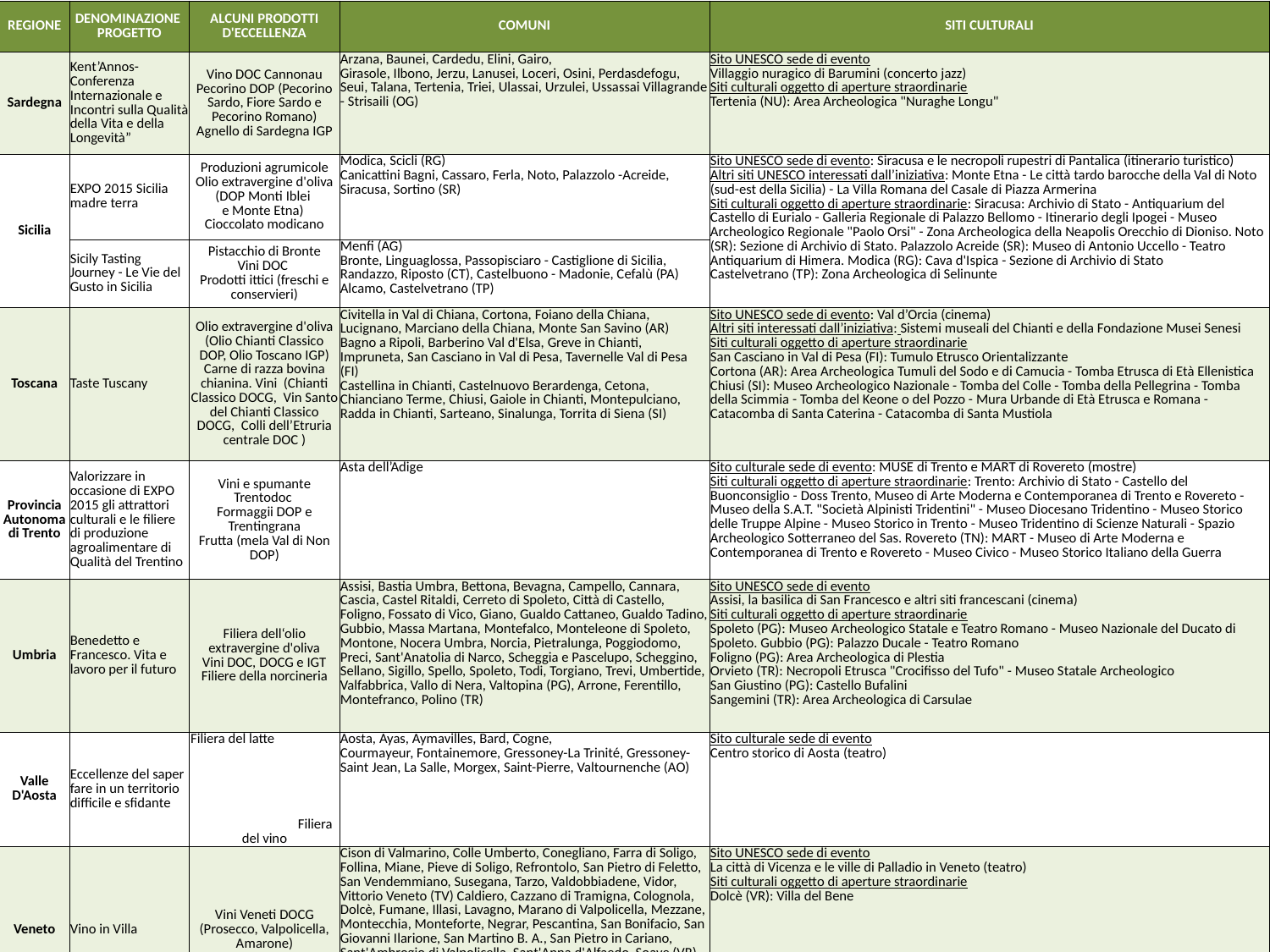

| REGIONE | DENOMINAZIONE PROGETTO | ALCUNI PRODOTTI D'ECCELLENZA | COMUNI | SITI CULTURALI |
| --- | --- | --- | --- | --- |
| Sardegna | Kent’Annos-Conferenza Internazionale e Incontri sulla Qualità della Vita e della Longevità” | Vino DOC Cannonau Pecorino DOP (Pecorino Sardo, Fiore Sardo e Pecorino Romano) Agnello di Sardegna IGP | Arzana, Baunei, Cardedu, Elini, Gairo, Girasole, Ilbono, Jerzu, Lanusei, Loceri, Osini, Perdasdefogu, Seui, Talana, Tertenia, Triei, Ulassai, Urzulei, Ussassai Villagrande - Strisaili (OG) | Sito UNESCO sede di evento Villaggio nuragico di Barumini (concerto jazz) Siti culturali oggetto di aperture straordinarie Tertenia (NU): Area Archeologica "Nuraghe Longu" |
| Sicilia | EXPO 2015 Sicilia madre terra | Produzioni agrumicole Olio extravergine d'oliva (DOP Monti Iblei e Monte Etna) Cioccolato modicano | Modica, Scicli (RG) Canicattini Bagni, Cassaro, Ferla, Noto, Palazzolo -Acreide, Siracusa, Sortino (SR) | Sito UNESCO sede di evento: Siracusa e le necropoli rupestri di Pantalica (itinerario turistico) Altri siti UNESCO interessati dall’iniziativa: Monte Etna - Le città tardo barocche della Val di Noto (sud-est della Sicilia) - La Villa Romana del Casale di Piazza Armerina Siti culturali oggetto di aperture straordinarie: Siracusa: Archivio di Stato - Antiquarium del Castello di Eurialo - Galleria Regionale di Palazzo Bellomo - Itinerario degli Ipogei - Museo Archeologico Regionale "Paolo Orsi" - Zona Archeologica della Neapolis Orecchio di Dioniso. Noto (SR): Sezione di Archivio di Stato. Palazzolo Acreide (SR): Museo di Antonio Uccello - Teatro Antiquarium di Himera. Modica (RG): Cava d'Ispica - Sezione di Archivio di Stato Castelvetrano (TP): Zona Archeologica di Selinunte |
|  | Sicily Tasting Journey - Le Vie del Gusto in Sicilia | Pistacchio di Bronte Vini DOC Prodotti ittici (freschi e conservieri) | Menfi (AG) Bronte, Linguaglossa, Passopisciaro - Castiglione di Sicilia, Randazzo, Riposto (CT), Castelbuono - Madonie, Cefalù (PA) Alcamo, Castelvetrano (TP) |  |
| Toscana | Taste Tuscany | Olio extravergine d'oliva (Olio Chianti Classico DOP, Olio Toscano IGP) Carne di razza bovina chianina. Vini (Chianti Classico DOCG, Vin Santo del Chianti Classico DOCG, Colli dell’Etruria centrale DOC ) | Civitella in Val di Chiana, Cortona, Foiano della Chiana, Lucignano, Marciano della Chiana, Monte San Savino (AR) Bagno a Ripoli, Barberino Val d'Elsa, Greve in Chianti, Impruneta, San Casciano in Val di Pesa, Tavernelle Val di Pesa (FI) Castellina in Chianti, Castelnuovo Berardenga, Cetona, Chianciano Terme, Chiusi, Gaiole in Chianti, Montepulciano, Radda in Chianti, Sarteano, Sinalunga, Torrita di Siena (SI) | Sito UNESCO sede di evento: Val d’Orcia (cinema) Altri siti interessati dall’iniziativa: Sistemi museali del Chianti e della Fondazione Musei Senesi Siti culturali oggetto di aperture straordinarie San Casciano in Val di Pesa (FI): Tumulo Etrusco Orientalizzante Cortona (AR): Area Archeologica Tumuli del Sodo e di Camucia - Tomba Etrusca di Età Ellenistica Chiusi (SI): Museo Archeologico Nazionale - Tomba del Colle - Tomba della Pellegrina - Tomba della Scimmia - Tomba del Keone o del Pozzo - Mura Urbande di Età Etrusca e Romana - Catacomba di Santa Caterina - Catacomba di Santa Mustiola |
| Provincia Autonoma di Trento | Valorizzare in occasione di EXPO 2015 gli attrattori culturali e le filiere di produzione agroalimentare di Qualità del Trentino | Vini e spumante Trentodoc Formaggii DOP e Trentingrana Frutta (mela Val di Non DOP) | Asta dell’Adige | Sito culturale sede di evento: MUSE di Trento e MART di Rovereto (mostre) Siti culturali oggetto di aperture straordinarie: Trento: Archivio di Stato - Castello del Buonconsiglio - Doss Trento, Museo di Arte Moderna e Contemporanea di Trento e Rovereto - Museo della S.A.T. "Società Alpinisti Tridentini" - Museo Diocesano Tridentino - Museo Storico delle Truppe Alpine - Museo Storico in Trento - Museo Tridentino di Scienze Naturali - Spazio Archeologico Sotterraneo del Sas. Rovereto (TN): MART - Museo di Arte Moderna e Contemporanea di Trento e Rovereto - Museo Civico - Museo Storico Italiano della Guerra |
| Umbria | Benedetto e Francesco. Vita e lavoro per il futuro | Filiera dell‘olio extravergine d'oliva Vini DOC, DOCG e IGT Filiere della norcineria | Assisi, Bastia Umbra, Bettona, Bevagna, Campello, Cannara, Cascia, Castel Ritaldi, Cerreto di Spoleto, Città di Castello, Foligno, Fossato di Vico, Giano, Gualdo Cattaneo, Gualdo Tadino, Gubbio, Massa Martana, Montefalco, Monteleone di Spoleto, Montone, Nocera Umbra, Norcia, Pietralunga, Poggiodomo, Preci, Sant'Anatolia di Narco, Scheggia e Pascelupo, Scheggino, Sellano, Sigillo, Spello, Spoleto, Todi, Torgiano, Trevi, Umbertide, Valfabbrica, Vallo di Nera, Valtopina (PG), Arrone, Ferentillo, Montefranco, Polino (TR) | Sito UNESCO sede di evento Assisi, la basilica di San Francesco e altri siti francescani (cinema) Siti culturali oggetto di aperture straordinarie Spoleto (PG): Museo Archeologico Statale e Teatro Romano - Museo Nazionale del Ducato di Spoleto. Gubbio (PG): Palazzo Ducale - Teatro Romano Foligno (PG): Area Archeologica di Plestia Orvieto (TR): Necropoli Etrusca "Crocifisso del Tufo" - Museo Statale Archeologico San Giustino (PG): Castello Bufalini Sangemini (TR): Area Archeologica di Carsulae |
| Valle D'Aosta | Eccellenze del saper fare in un territorio difficile e sfidante | Filiera del latte Filiera del vino | Aosta, Ayas, Aymavilles, Bard, Cogne, Courmayeur, Fontainemore, Gressoney-La Trinité, Gressoney-Saint Jean, La Salle, Morgex, Saint-Pierre, Valtournenche (AO) | Sito culturale sede di evento Centro storico di Aosta (teatro) |
| Veneto | Vino in Villa | Vini Veneti DOCG (Prosecco, Valpolicella, Amarone) | Cison di Valmarino, Colle Umberto, Conegliano, Farra di Soligo, Follina, Miane, Pieve di Soligo, Refrontolo, San Pietro di Feletto, San Vendemmiano, Susegana, Tarzo, Valdobbiadene, Vidor, Vittorio Veneto (TV) Caldiero, Cazzano di Tramigna, Colognola, Dolcè, Fumane, Illasi, Lavagno, Marano di Valpolicella, Mezzane, Montecchia, Monteforte, Negrar, Pescantina, San Bonifacio, San Giovanni Ilarione, San Martino B. A., San Pietro in Cariano, Sant'Ambrogio di Valpolicella, Sant'Anna d'Alfaedo, Soave (VR) Gambellara, Montebello Vicentino (VI) | Sito UNESCO sede di evento La città di Vicenza e le ville di Palladio in Veneto (teatro) Siti culturali oggetto di aperture straordinarie Dolcè (VR): Villa del Bene |